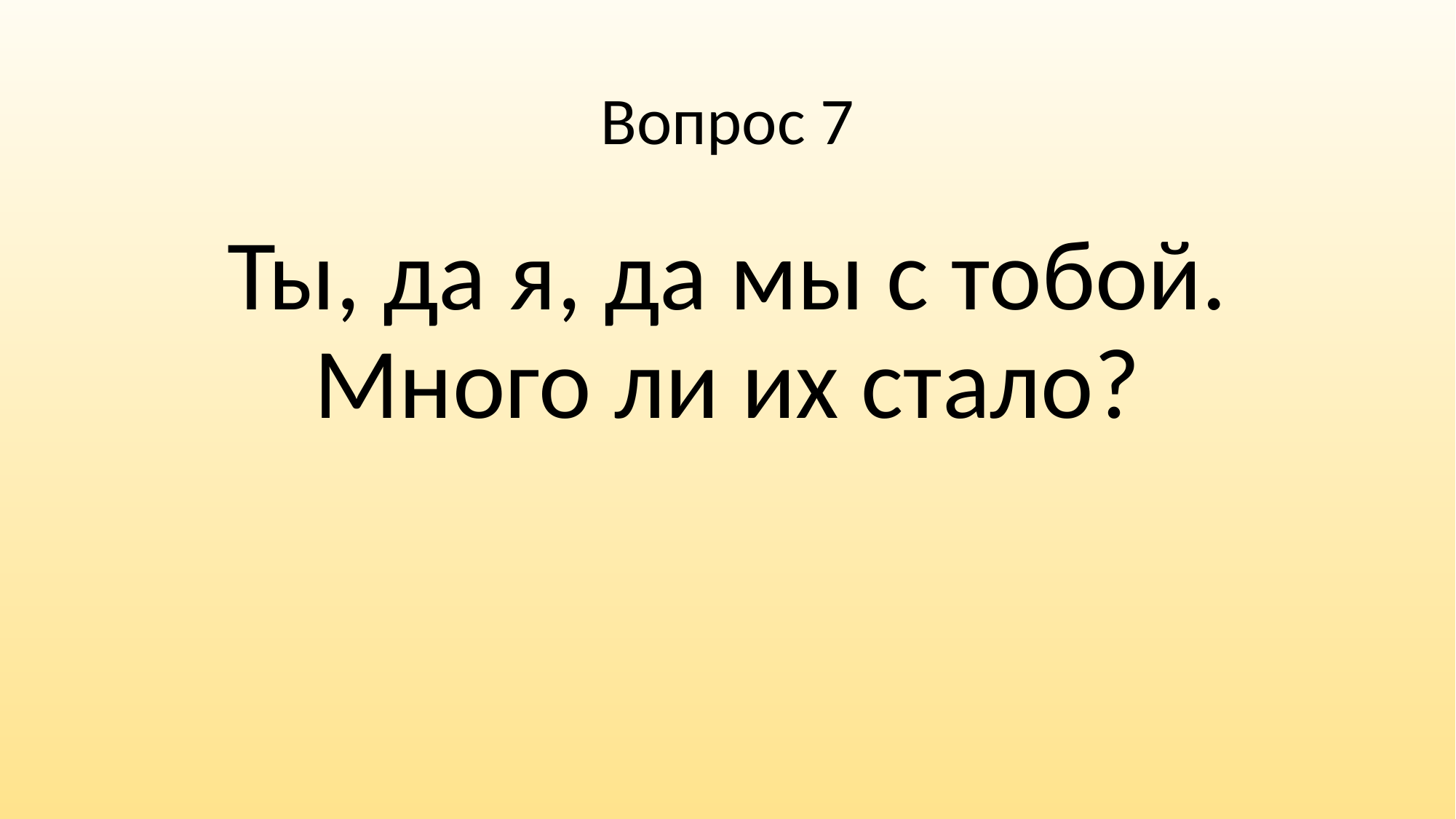

# Вопрос 7
Ты, да я, да мы с тобой. Много ли их стало?